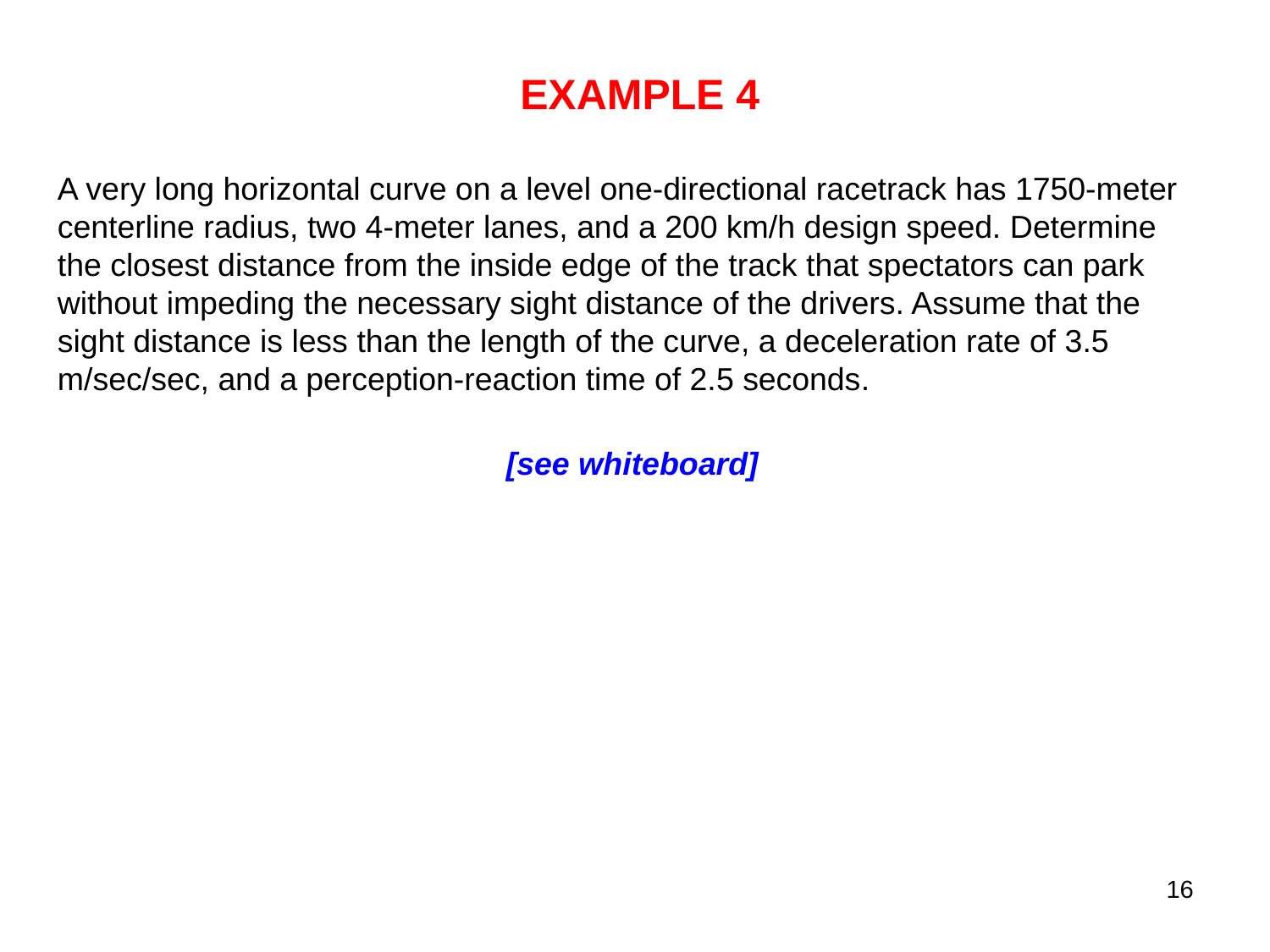

EXAMPLE 4
A very long horizontal curve on a level one-directional racetrack has 1750-meter centerline radius, two 4-meter lanes, and a 200 km/h design speed. Determine the closest distance from the inside edge of the track that spectators can park without impeding the necessary sight distance of the drivers. Assume that the sight distance is less than the length of the curve, a deceleration rate of 3.5 m/sec/sec, and a perception-reaction time of 2.5 seconds.

[see whiteboard]
16